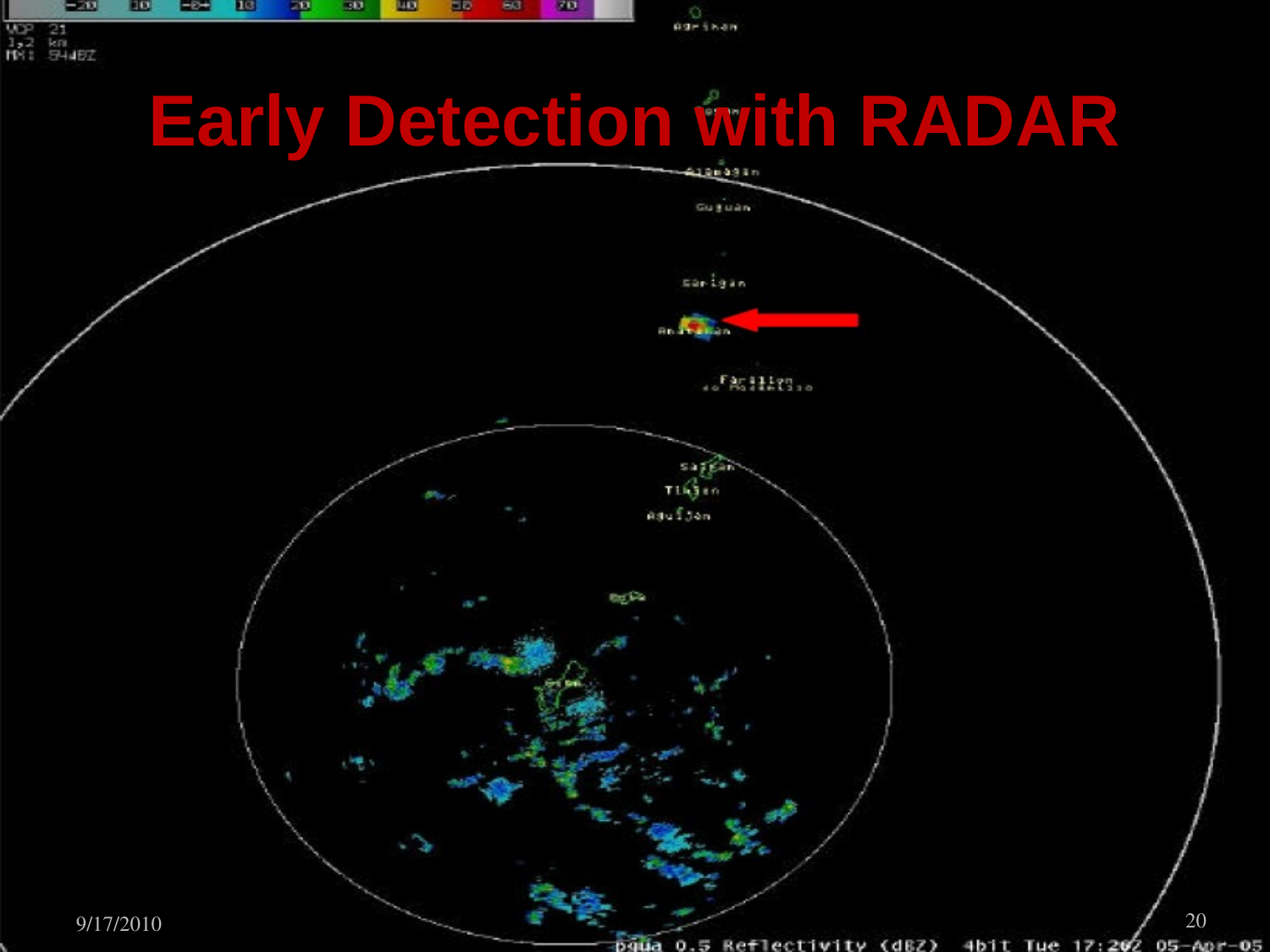

# Early Detection with RADAR
9/17/2010
20